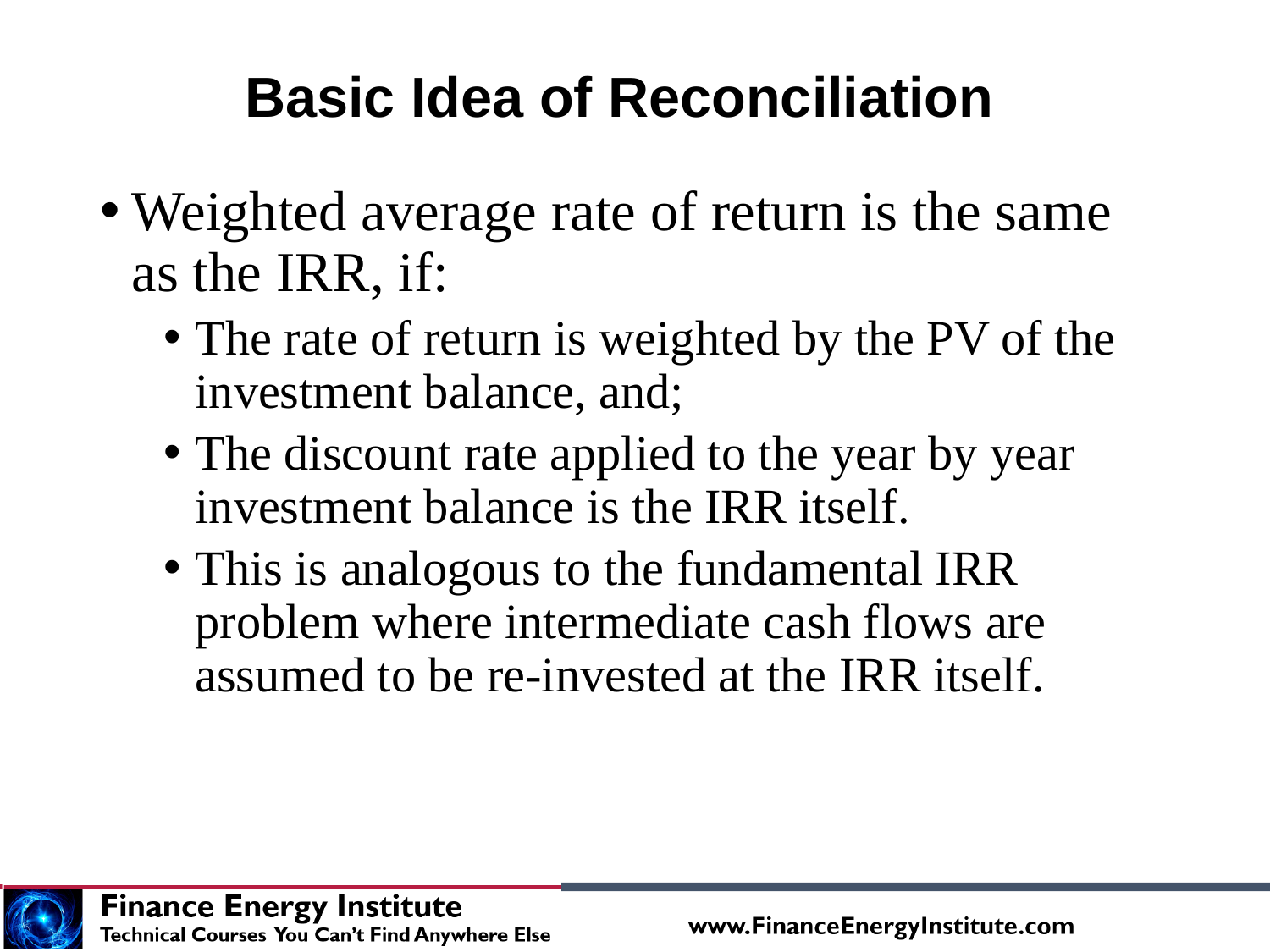

# Basic Idea of Reconciliation
Weighted average rate of return is the same as the IRR, if:
The rate of return is weighted by the PV of the investment balance, and;
The discount rate applied to the year by year investment balance is the IRR itself.
This is analogous to the fundamental IRR problem where intermediate cash flows are assumed to be re-invested at the IRR itself.